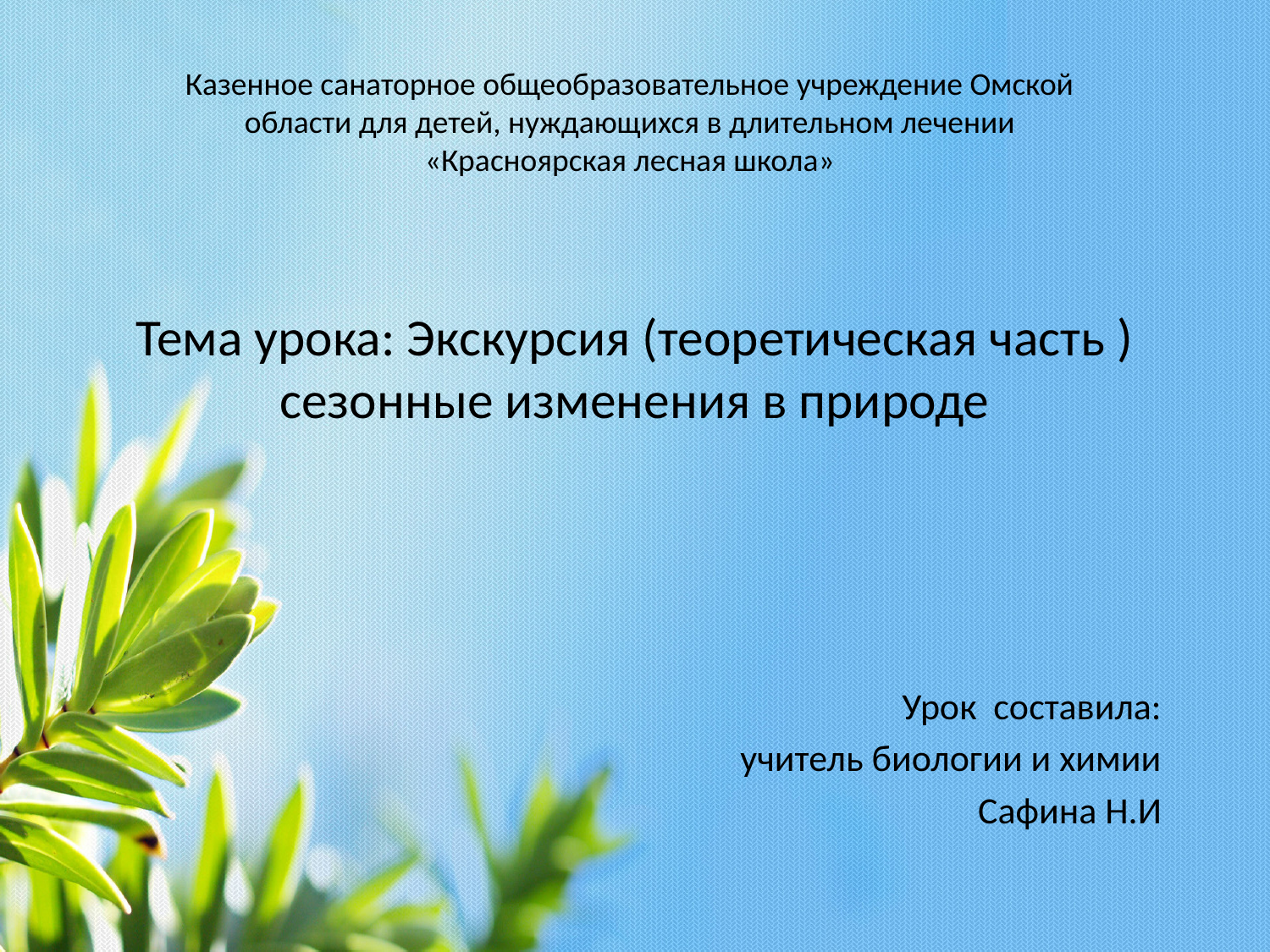

Казенное санаторное общеобразовательное учреждение Омской области для детей, нуждающихся в длительном лечении «Красноярская лесная школа»
# Тема урока: Экскурсия (теоретическая часть ) сезонные изменения в природе
Урок  составила:
учитель биологии и химии
Сафина Н.И